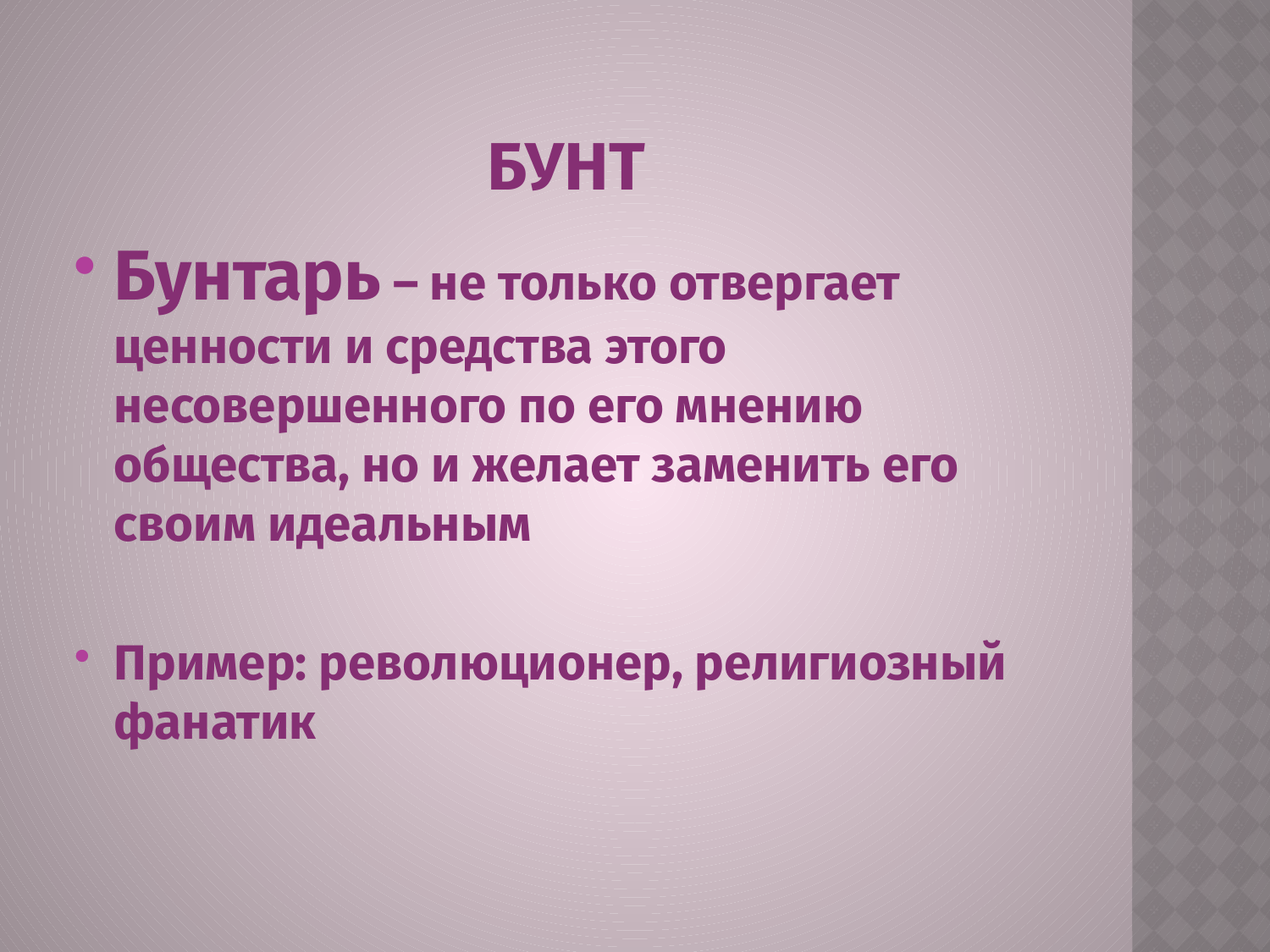

# Бунт
Бунтарь – не только отвергает ценности и средства этого несовершенного по его мнению общества, но и желает заменить его своим идеальным

Пример: революционер, религиозный фанатик